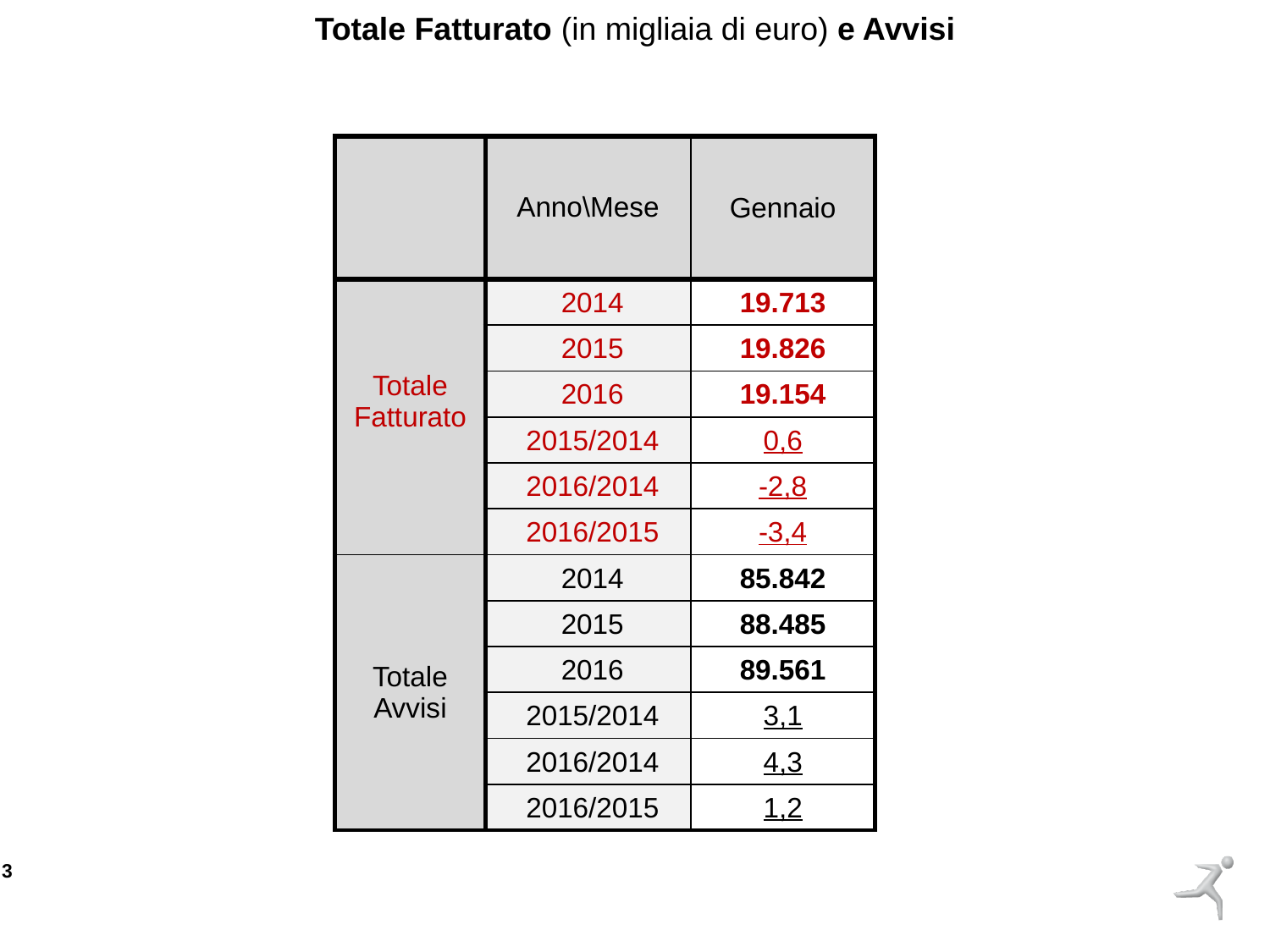

Totale Fatturato (in migliaia di euro) e Avvisi
|  | Anno\Mese | Gennaio |
| --- | --- | --- |
| Totale Fatturato | 2014 | 19.713 |
|  | 2015 | 19.826 |
|  | 2016 | 19.154 |
|  | 2015/2014 | 0,6 |
|  | 2016/2014 | -2,8 |
|  | 2016/2015 | -3,4 |
| Totale Avvisi | 2014 | 85.842 |
|  | 2015 | 88.485 |
|  | 2016 | 89.561 |
|  | 2015/2014 | 3,1 |
|  | 2016/2014 | 4,3 |
|  | 2016/2015 | 1,2 |